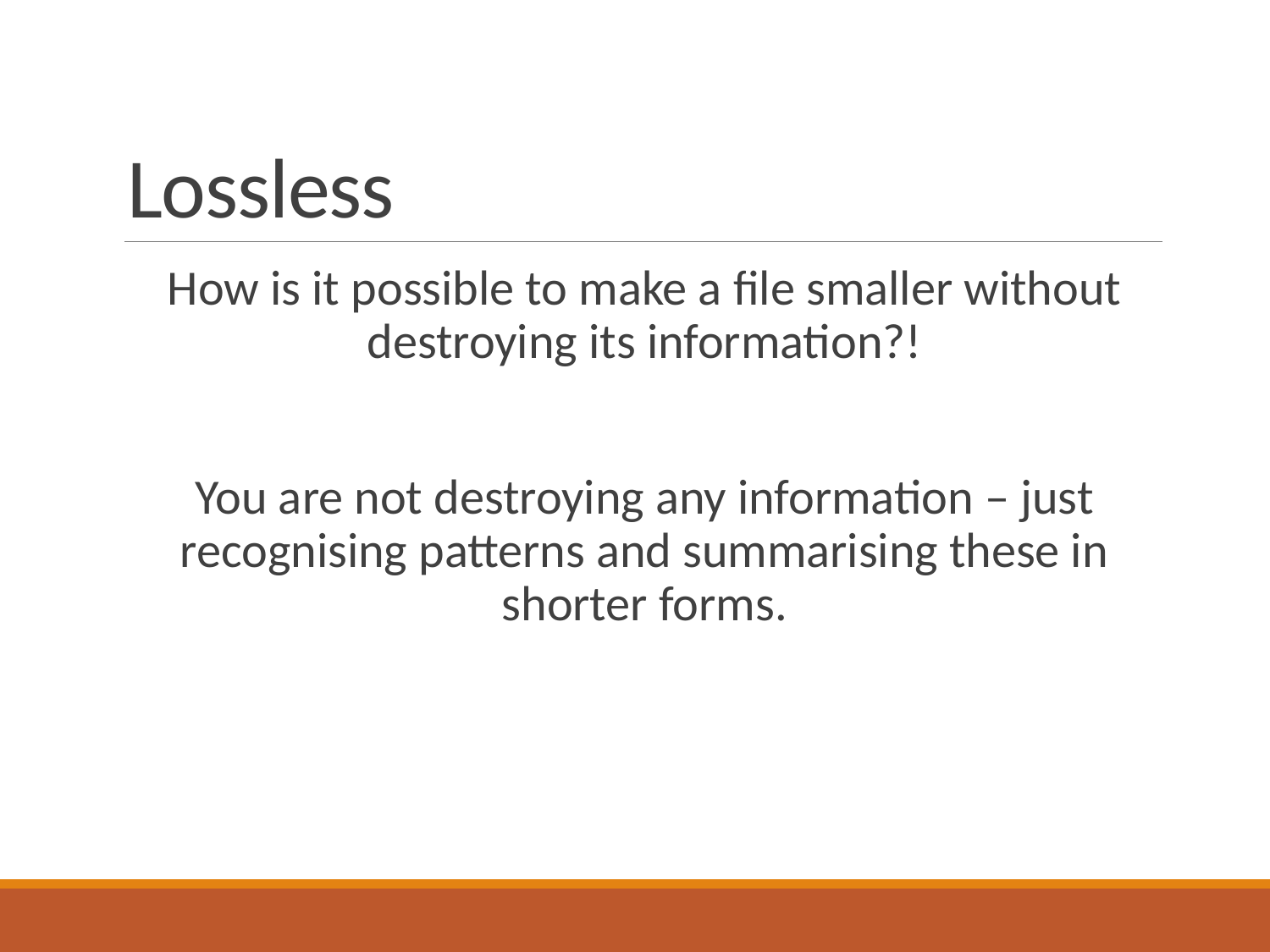

# Lossless
How is it possible to make a file smaller without destroying its information?!

You are not destroying any information – just recognising patterns and summarising these in shorter forms.